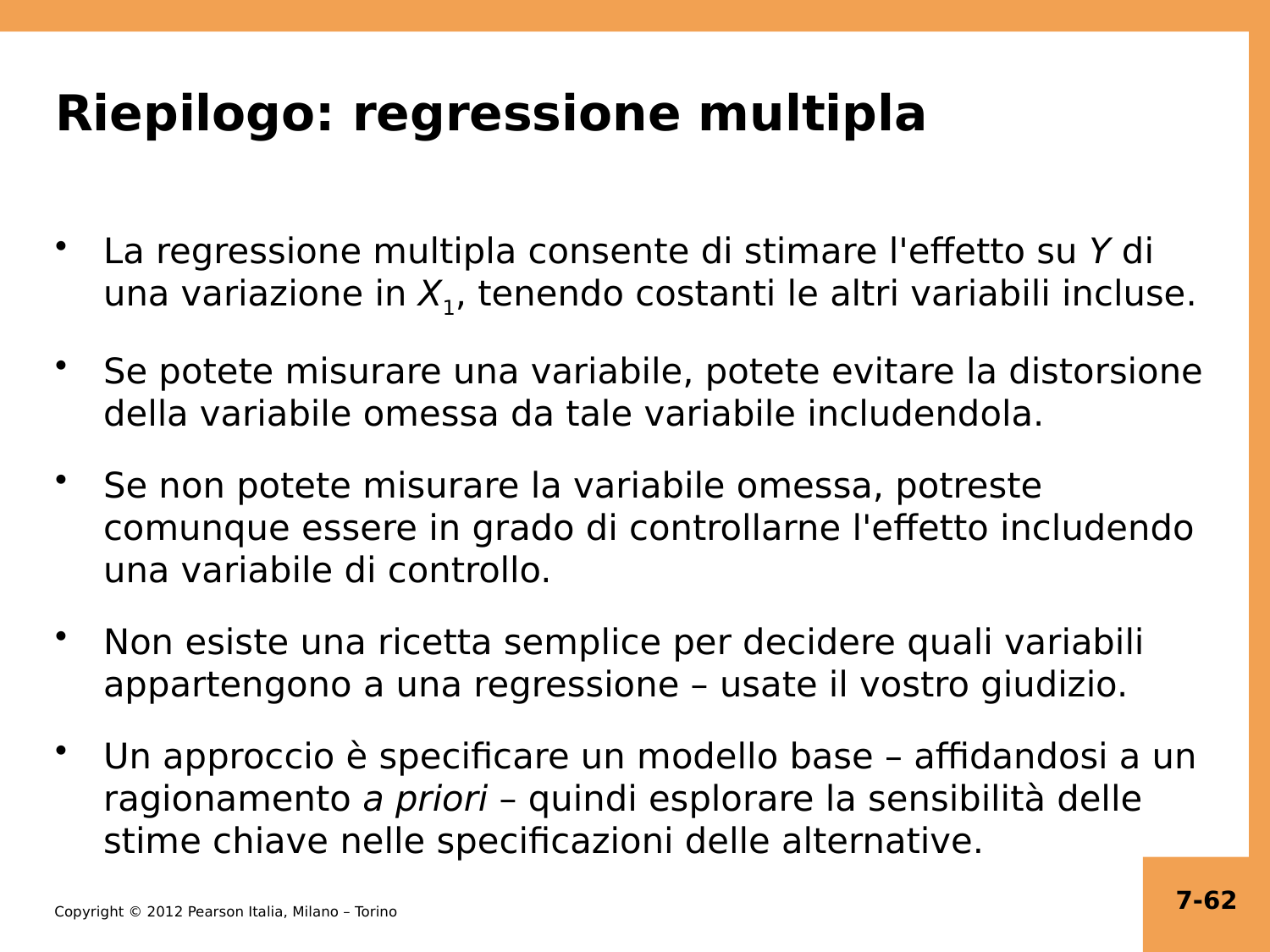

# Riepilogo: regressione multipla
La regressione multipla consente di stimare l'effetto su Y di una variazione in X1, tenendo costanti le altri variabili incluse.
Se potete misurare una variabile, potete evitare la distorsione della variabile omessa da tale variabile includendola.
Se non potete misurare la variabile omessa, potreste comunque essere in grado di controllarne l'effetto includendo una variabile di controllo.
Non esiste una ricetta semplice per decidere quali variabili appartengono a una regressione – usate il vostro giudizio.
Un approccio è specificare un modello base – affidandosi a un ragionamento a priori – quindi esplorare la sensibilità delle stime chiave nelle specificazioni delle alternative.
7-62